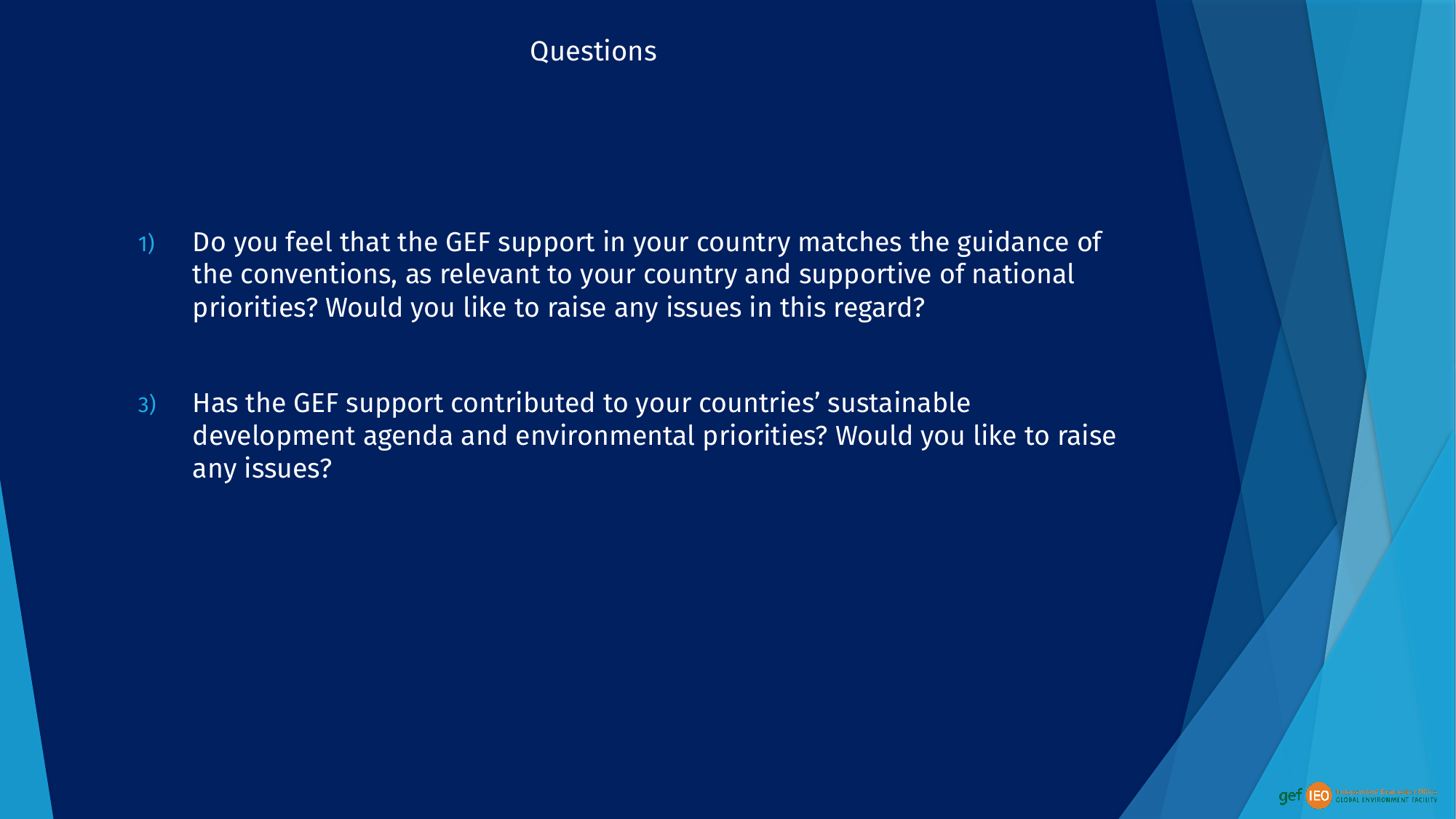

# Questions
Do you feel that the GEF support in your country matches the guidance of the conventions, as relevant to your country and supportive of national priorities? Would you like to raise any issues in this regard?

Has the GEF support contributed to your countries’ sustainable development agenda and environmental priorities? Would you like to raise any issues?